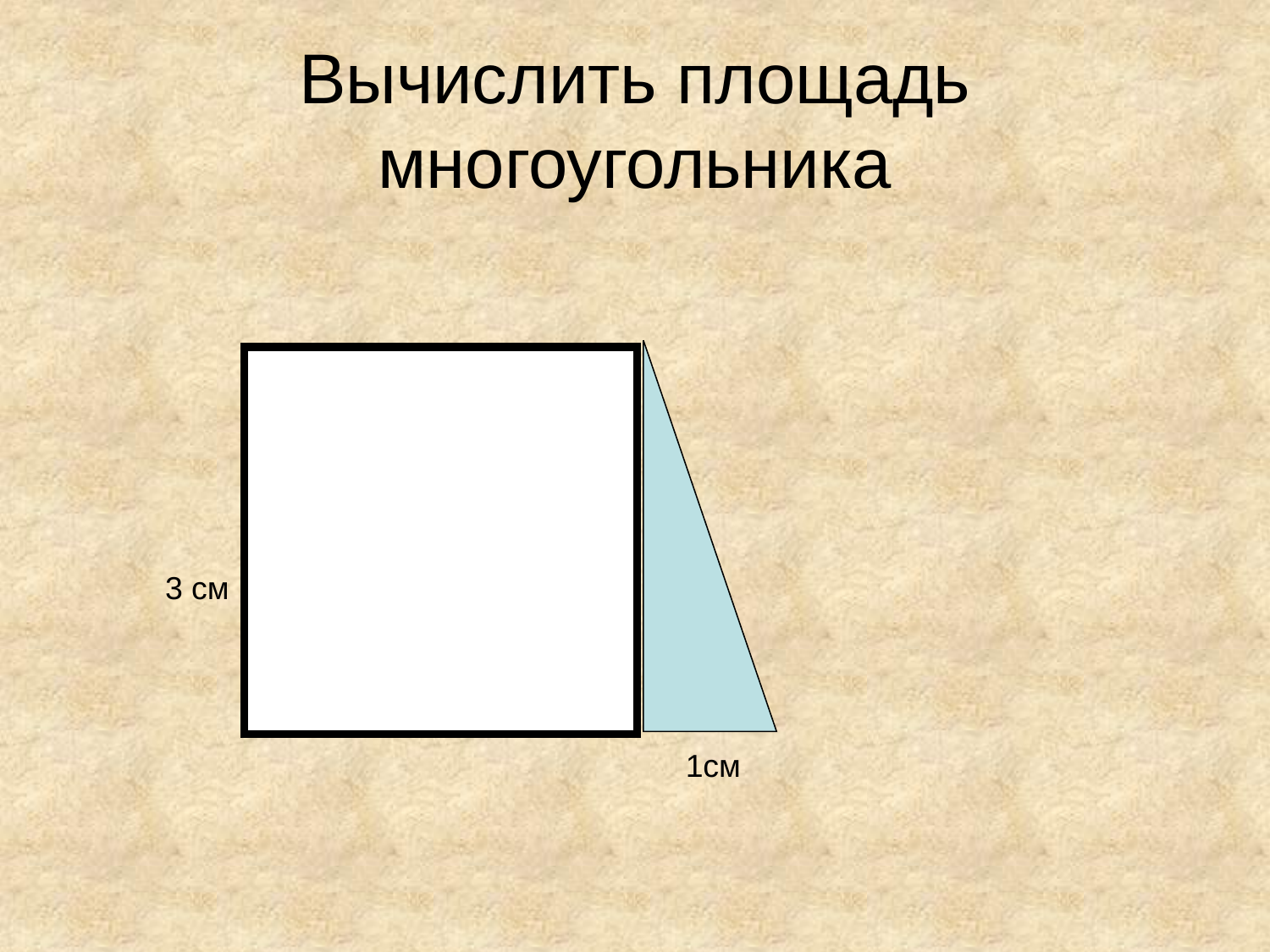

# Вычислить площадь многоугольника

3 см
1см